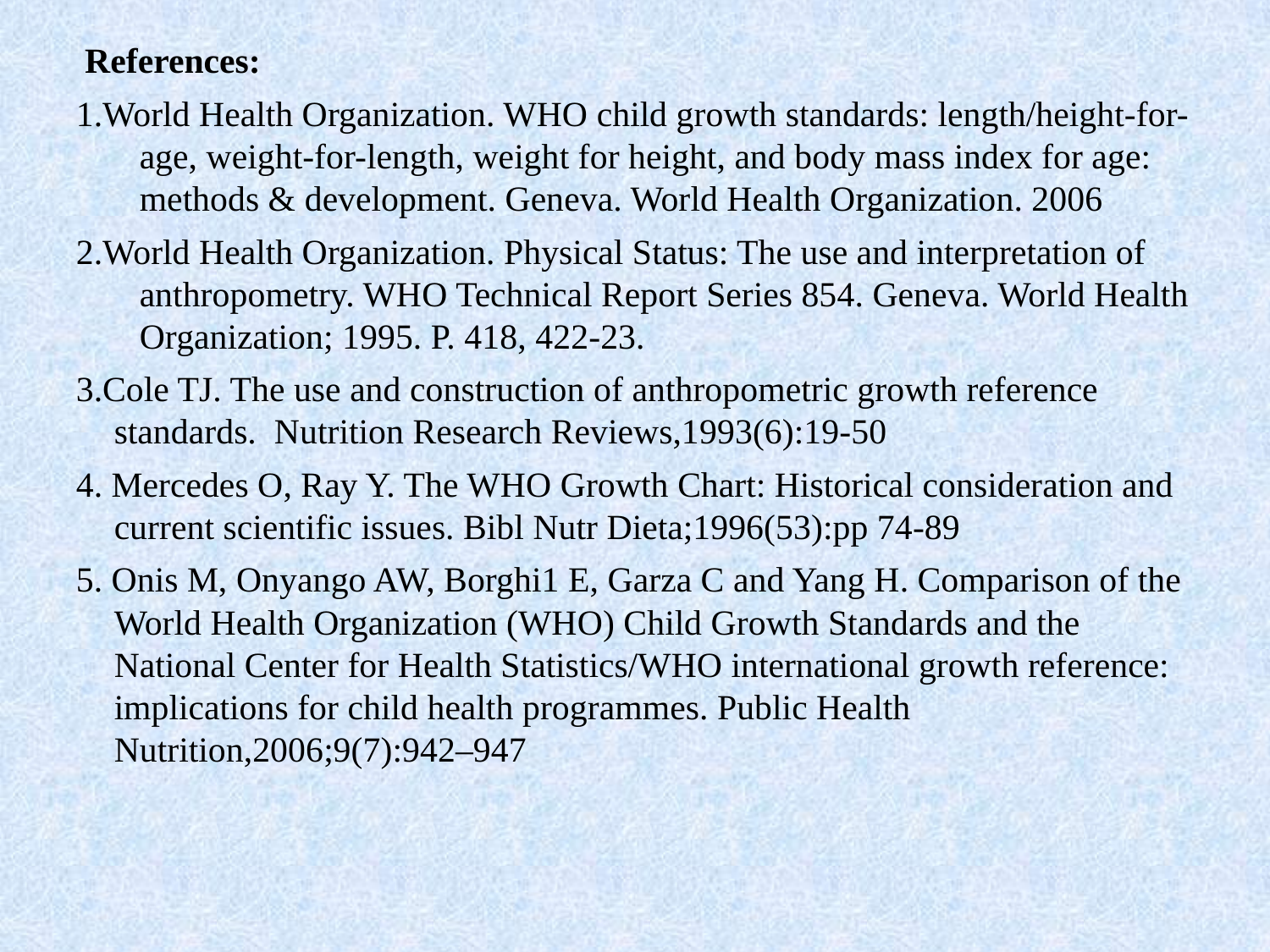

References:
1.World Health Organization. WHO child growth standards: length/height-for-age, weight-for-length, weight for height, and body mass index for age: methods & development. Geneva. World Health Organization. 2006
2.World Health Organization. Physical Status: The use and interpretation of anthropometry. WHO Technical Report Series 854. Geneva. World Health Organization; 1995. P. 418, 422-23.
3.Cole TJ. The use and construction of anthropometric growth reference standards.  Nutrition Research Reviews,1993(6):19-50
4. Mercedes O, Ray Y. The WHO Growth Chart: Historical consideration and current scientific issues. Bibl Nutr Dieta;1996(53):pp 74-89
5. Onis M, Onyango AW, Borghi1 E, Garza C and Yang H. Comparison of the World Health Organization (WHO) Child Growth Standards and the National Center for Health Statistics/WHO international growth reference: implications for child health programmes. Public Health Nutrition,2006;9(7):942–947